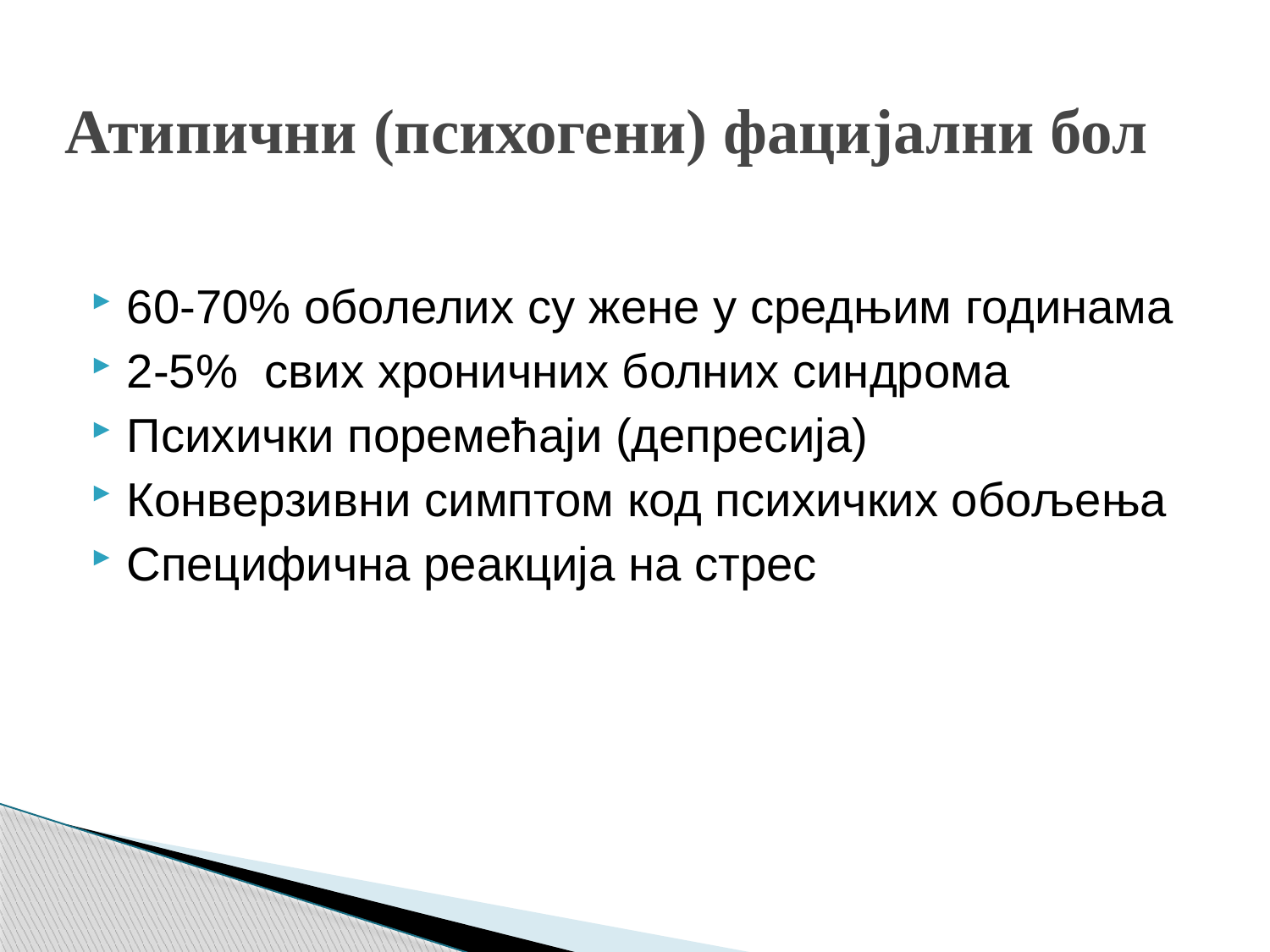

Атипични (психогени) фацијални бол

60-70% оболелих су жене у средњим годинама
2-5%  свих хроничних болних синдрома
Психички поремећаји (депресија)
Конверзивни симптом код психичких обољења
Специфична реакција на стрес